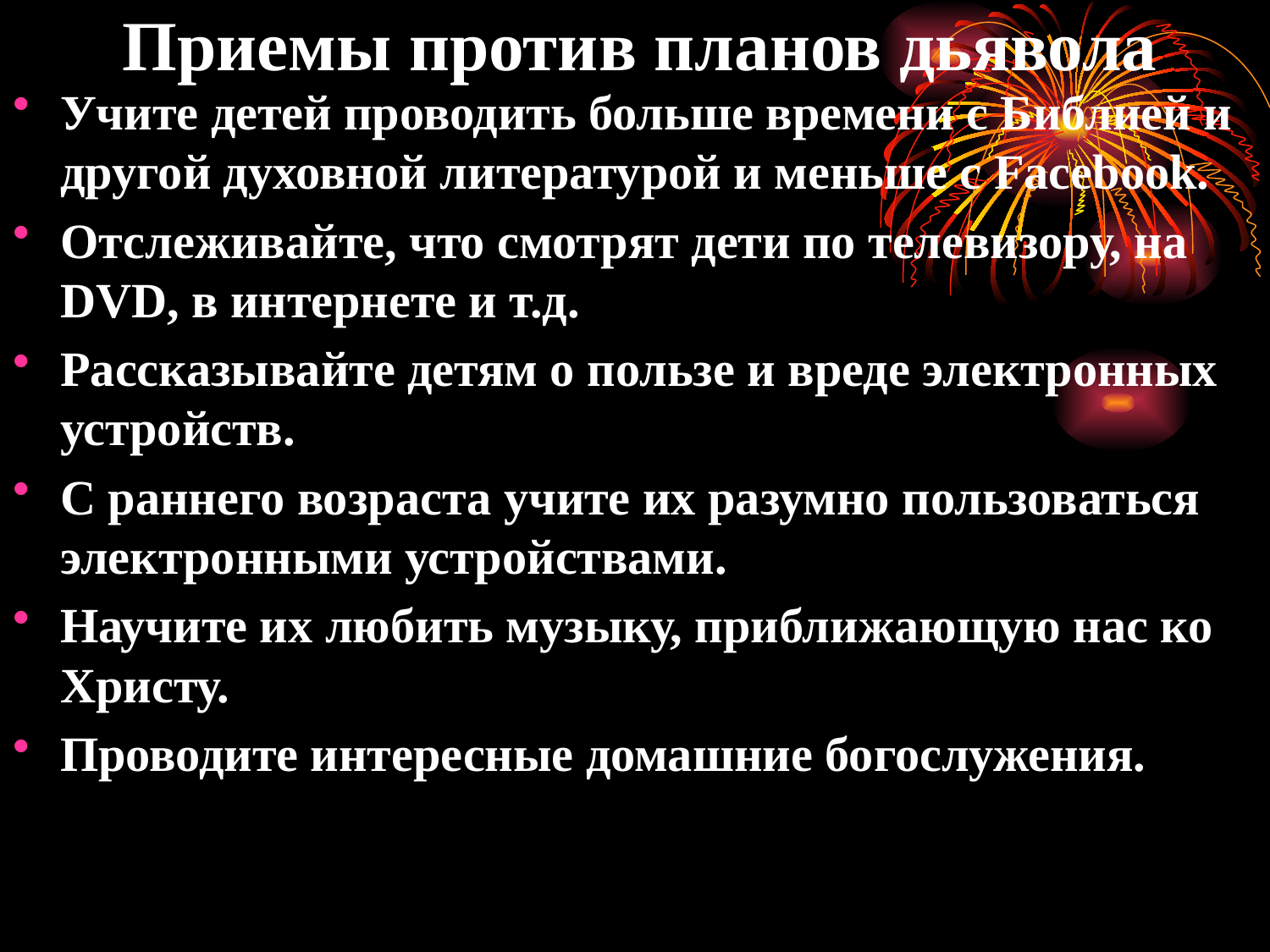

# Приемы против планов дьявола
Учите детей проводить больше времени с Библией и другой духовной литературой и меньше с Facebook.
Отслеживайте, что смотрят дети по телевизору, на DVD, в интернете и т.д.
Рассказывайте детям о пользе и вреде электронных устройств.
С раннего возраста учите их разумно пользоваться электронными устройствами.
Научите их любить музыку, приближающую нас ко Христу.
Проводите интересные домашние богослужения.